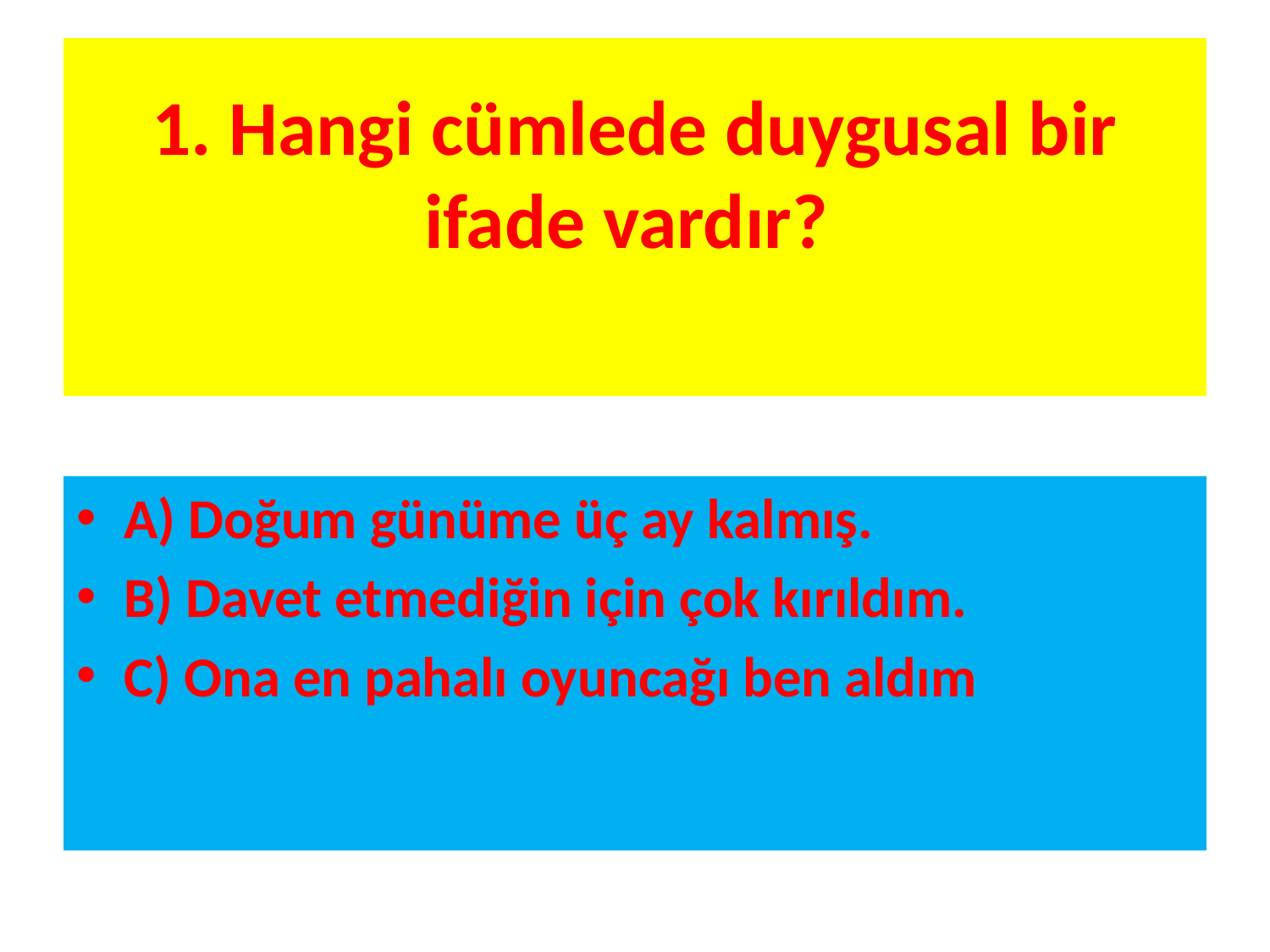

# 1. Hangi cümlede duygusal bir ifade vardır?
A) Doğum günüme üç ay kalmış.
B) Davet etmediğin için çok kırıldım.
C) Ona en pahalı oyuncağı ben aldım